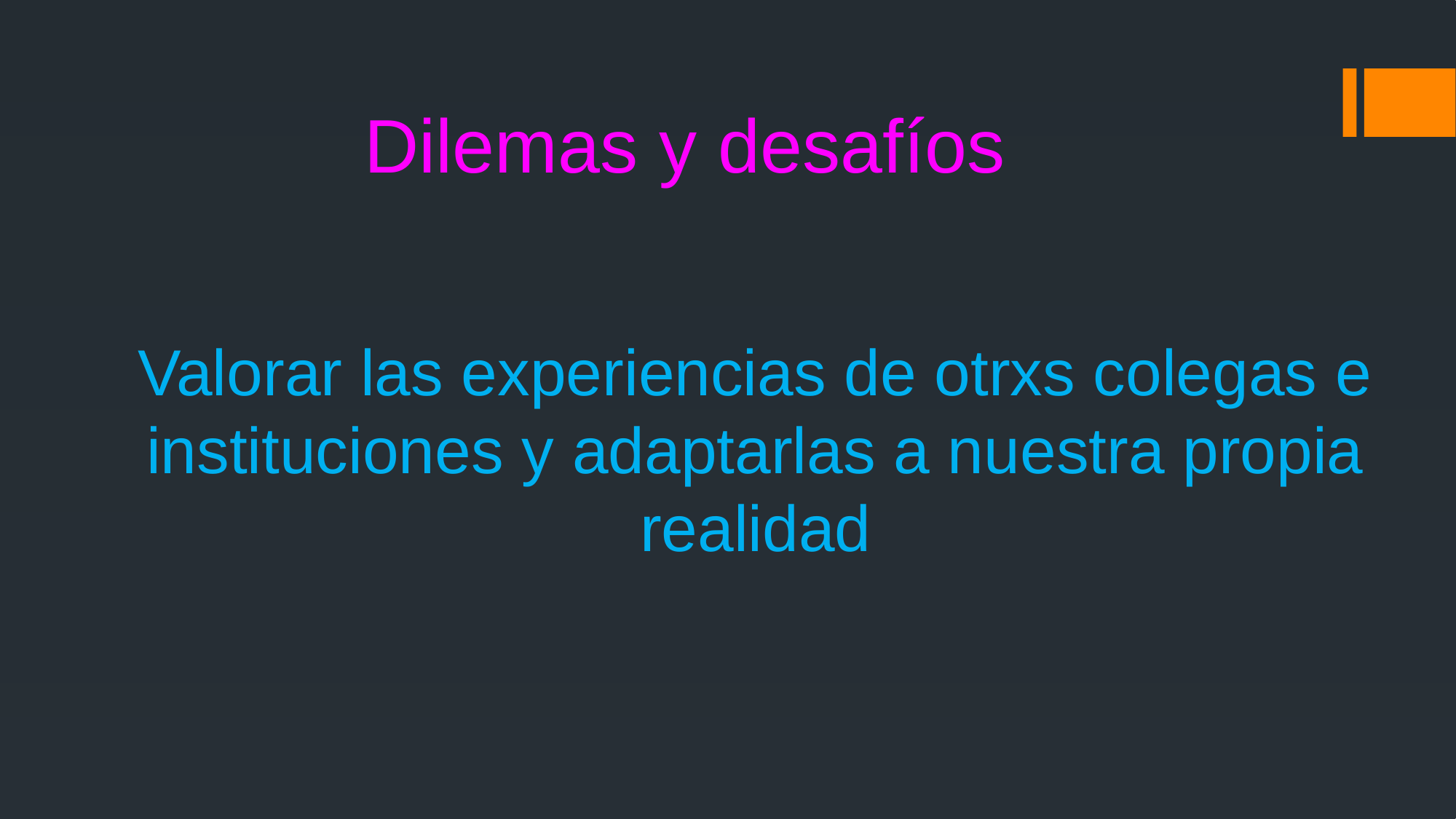

# Dilemas y desafíos

Valorar las experiencias de otrxs colegas e instituciones y adaptarlas a nuestra propia realidad